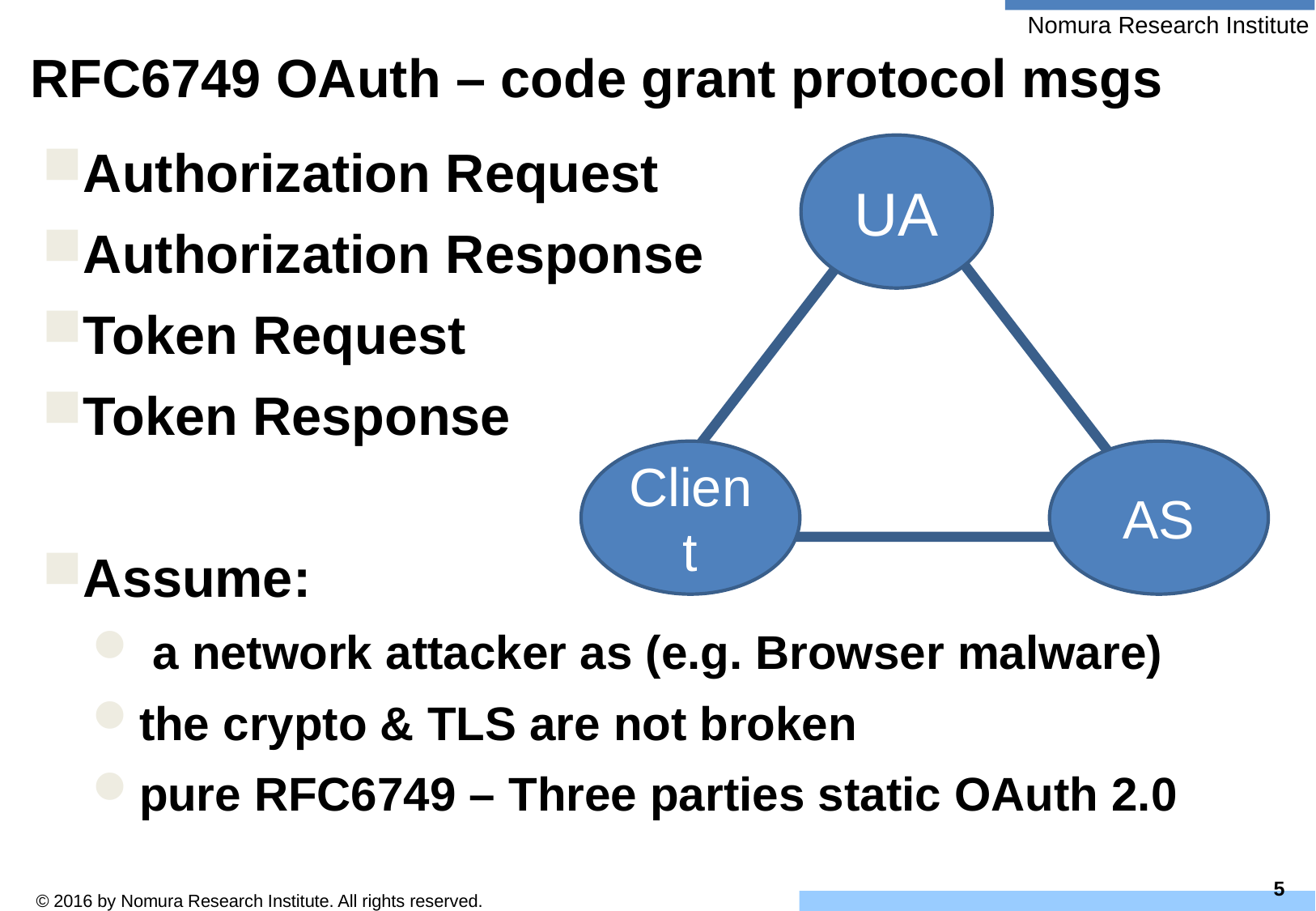

# RFC6749 OAuth – code grant protocol msgs
Authorization Request
Authorization Response
Token Request
Token Response

Assume:
 a network attacker as (e.g. Browser malware)
the crypto & TLS are not broken
pure RFC6749 – Three parties static OAuth 2.0
UA

Client
AS
5